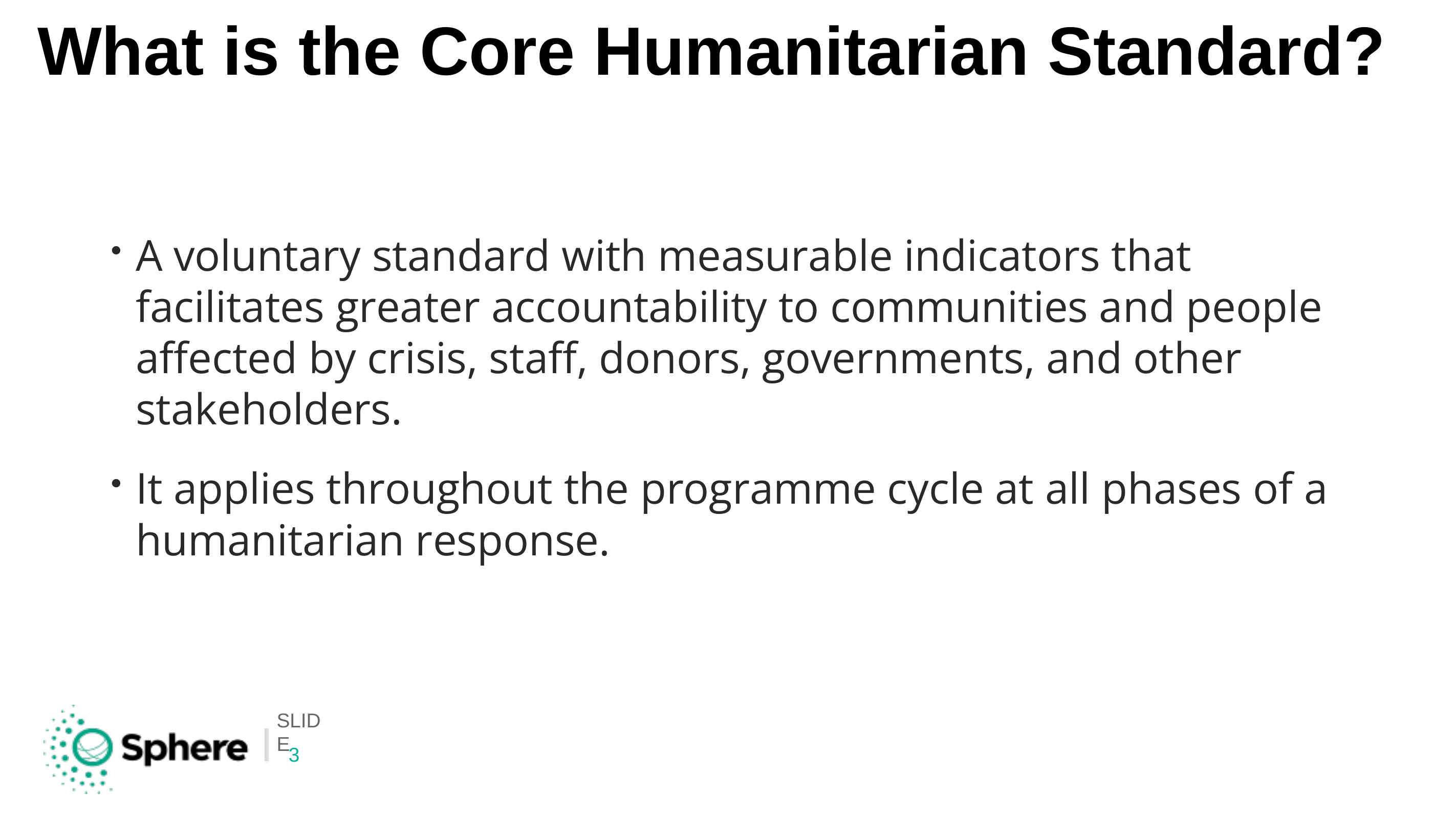

# What is the Core Humanitarian Standard?
A voluntary standard with measurable indicators that facilitates greater accountability to communities and people affected by crisis, staff, donors, governments, and other stakeholders.
It applies throughout the programme cycle at all phases of a humanitarian response.
3